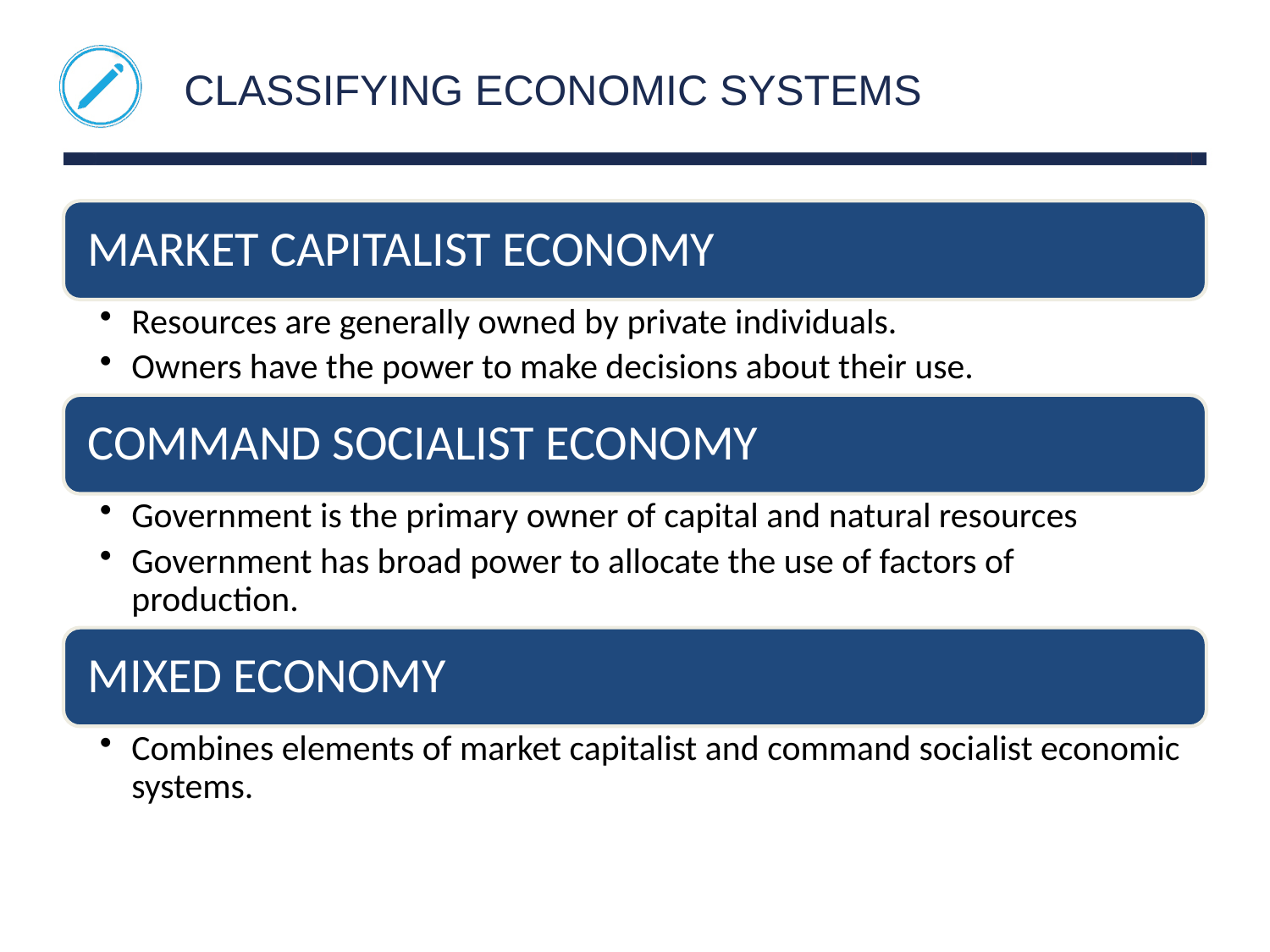

# Classifying Economic Systems
MARKET CAPITALIST ECONOMY
Resources are generally owned by private individuals.
Owners have the power to make decisions about their use.
COMMAND SOCIALIST ECONOMY
Government is the primary owner of capital and natural resources
Government has broad power to allocate the use of factors of production.
MIXED ECONOMY
Combines elements of market capitalist and command socialist economic systems.